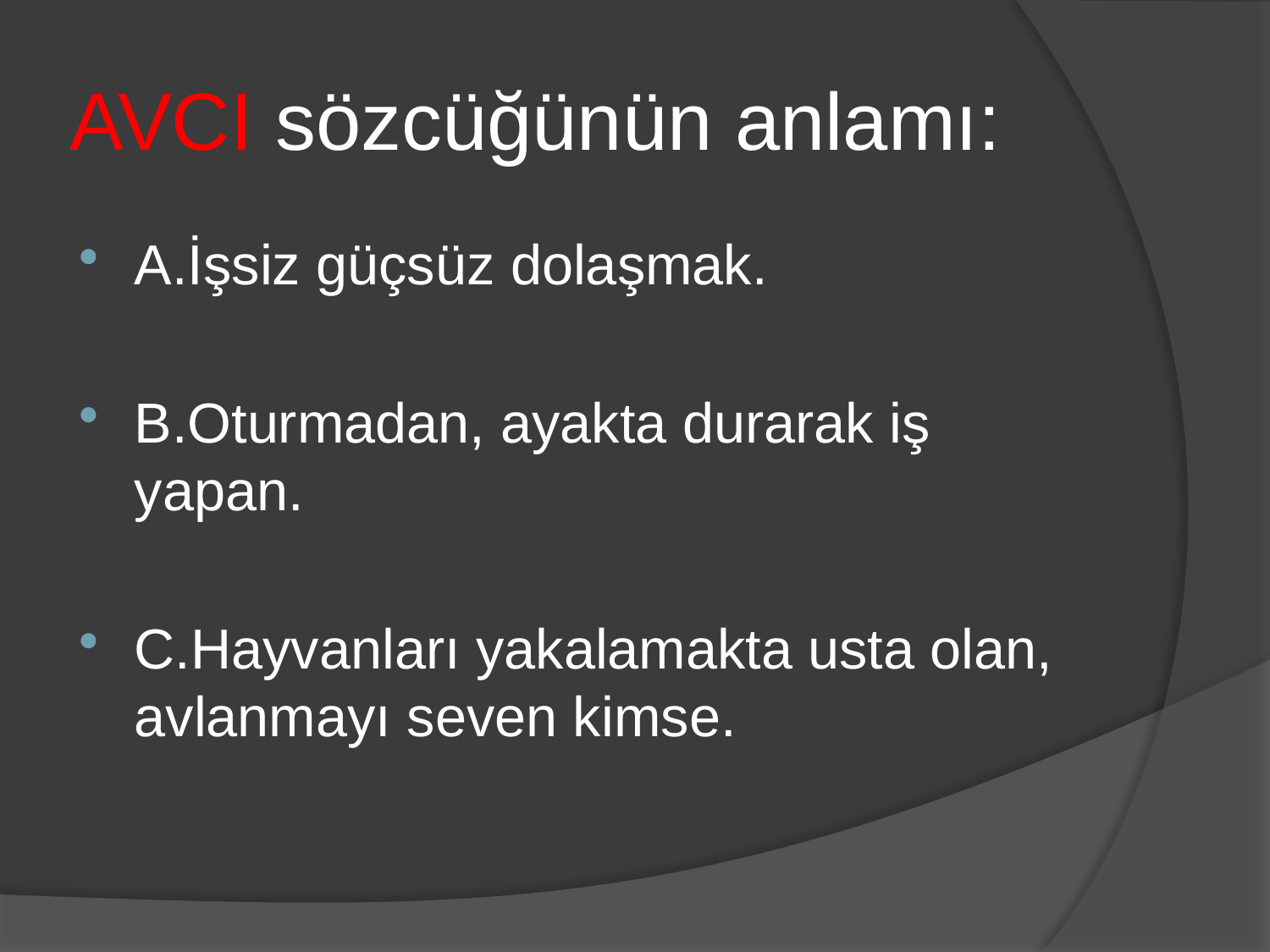

# AVCI sözcüğünün anlamı:
A.İşsiz güçsüz dolaşmak.

B.Oturmadan, ayakta durarak iş yapan.

C.Hayvanları yakalamakta usta olan, avlanmayı seven kimse.